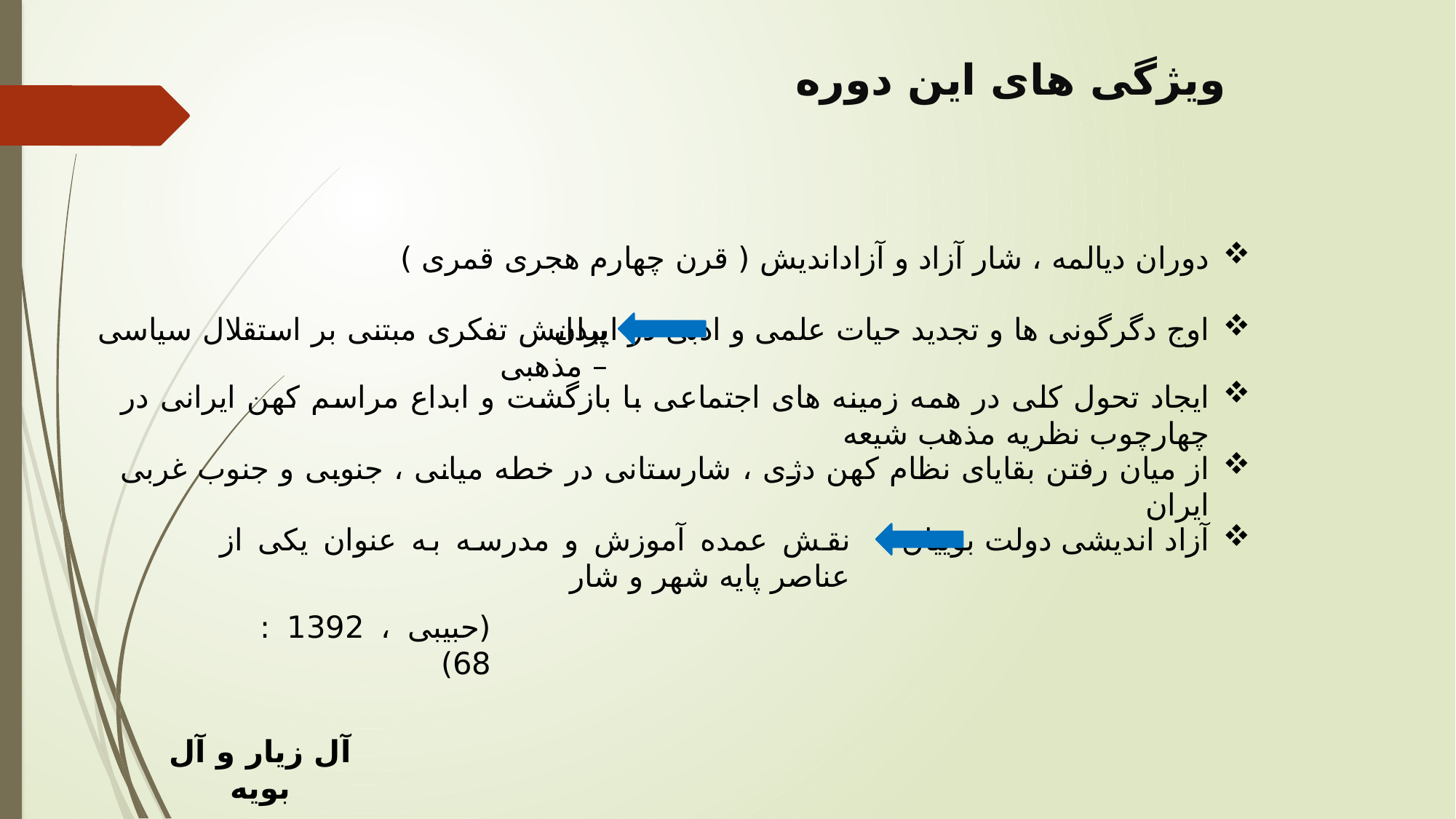

ویژگی های این دوره
دوران دیالمه ، شار آزاد و آزاداندیش ( قرن چهارم هجری قمری )
پیدایش تفکری مبتنی بر استقلال سیاسی – مذهبی
اوج دگرگونی ها و تجدید حیات علمی و ادبی در ایران

ایجاد تحول کلی در همه زمینه های اجتماعی با بازگشت و ابداع مراسم کهن ایرانی در چهارچوب نظریه مذهب شیعه
از میان رفتن بقایای نظام کهن دژی ، شارستانی در خطه میانی ، جنوبی و جنوب غربی ایران
آزاد اندیشی دولت بوییان
نقش عمده آموزش و مدرسه به عنوان یکی از عناصر پایه شهر و شار

(حبیبی ، 1392 : 68)
آل زیار و آل بویه